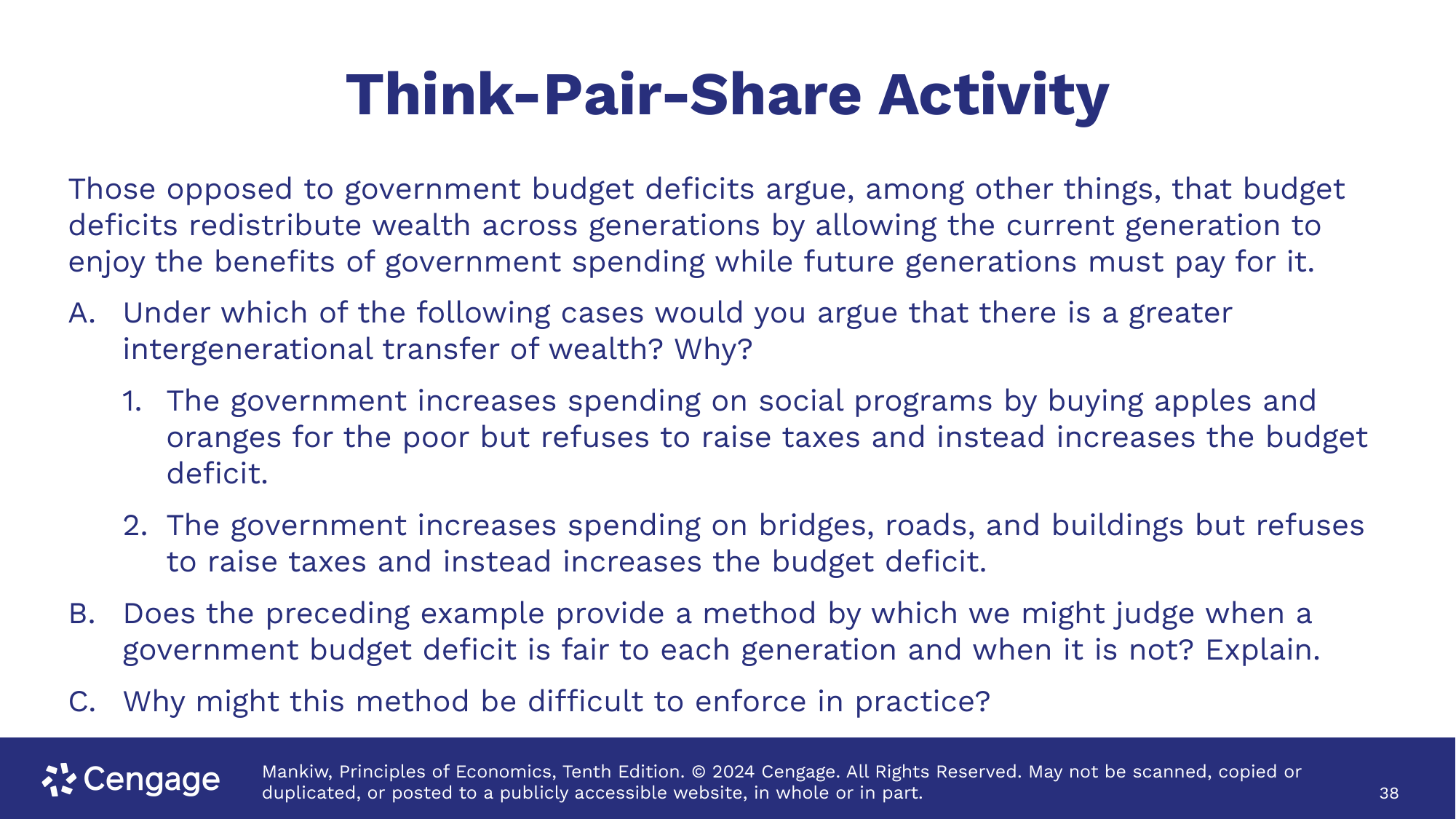

# Think-Pair-Share Activity
Those opposed to government budget deficits argue, among other things, that budget deficits redistribute wealth across generations by allowing the current generation to enjoy the benefits of government spending while future generations must pay for it.
Under which of the following cases would you argue that there is a greater intergenerational transfer of wealth? Why?
The government increases spending on social programs by buying apples and oranges for the poor but refuses to raise taxes and instead increases the budget deficit.
The government increases spending on bridges, roads, and buildings but refuses to raise taxes and instead increases the budget deficit.
Does the preceding example provide a method by which we might judge when a government budget deficit is fair to each generation and when it is not? Explain.
Why might this method be difficult to enforce in practice?